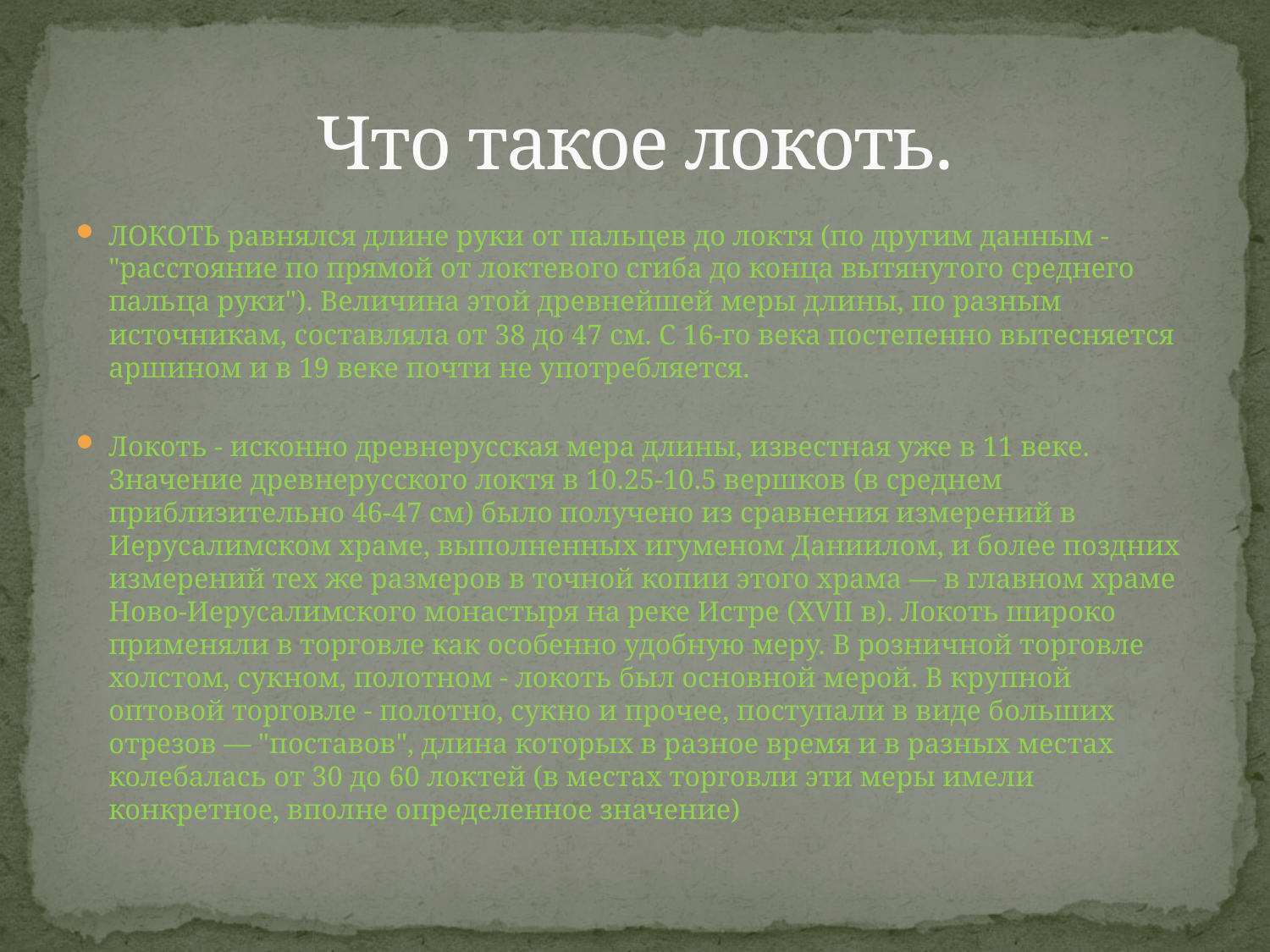

# Что такое локоть.
ЛОКОТЬ равнялся длине руки от пальцев до локтя (по другим данным - "расстояние по прямой от локтевого сгиба до конца вытянутого среднего пальца руки"). Величина этой древнейшей меры длины, по разным источникам, составляла от 38 до 47 см. С 16-го века постепенно вытесняется аршином и в 19 веке почти не употребляется.

Локоть - исконно древнерусская мера длины, известная уже в 11 веке. Значение древнерусского локтя в 10.25-10.5 вершков (в среднем приблизительно 46-47 см) было получено из сравнения измерений в Иерусалимском храме, выполненных игуменом Даниилом, и более поздних измерений тех же размеров в точной копии этого храма — в главном храме Ново-Иерусалимского монастыря на реке Истре (XVII в). Локоть широко применяли в торговле как особенно удобную меру. В розничной торговле холстом, сукном, полотном - локоть был основной мерой. В крупной оптовой торговле - полотно, сукно и прочее, поступали в виде больших отрезов — "поставов", длина которых в разное время и в разных местах колебалась от 30 до 60 локтей (в местах торговли эти меры имели конкретное, вполне определенное значение)